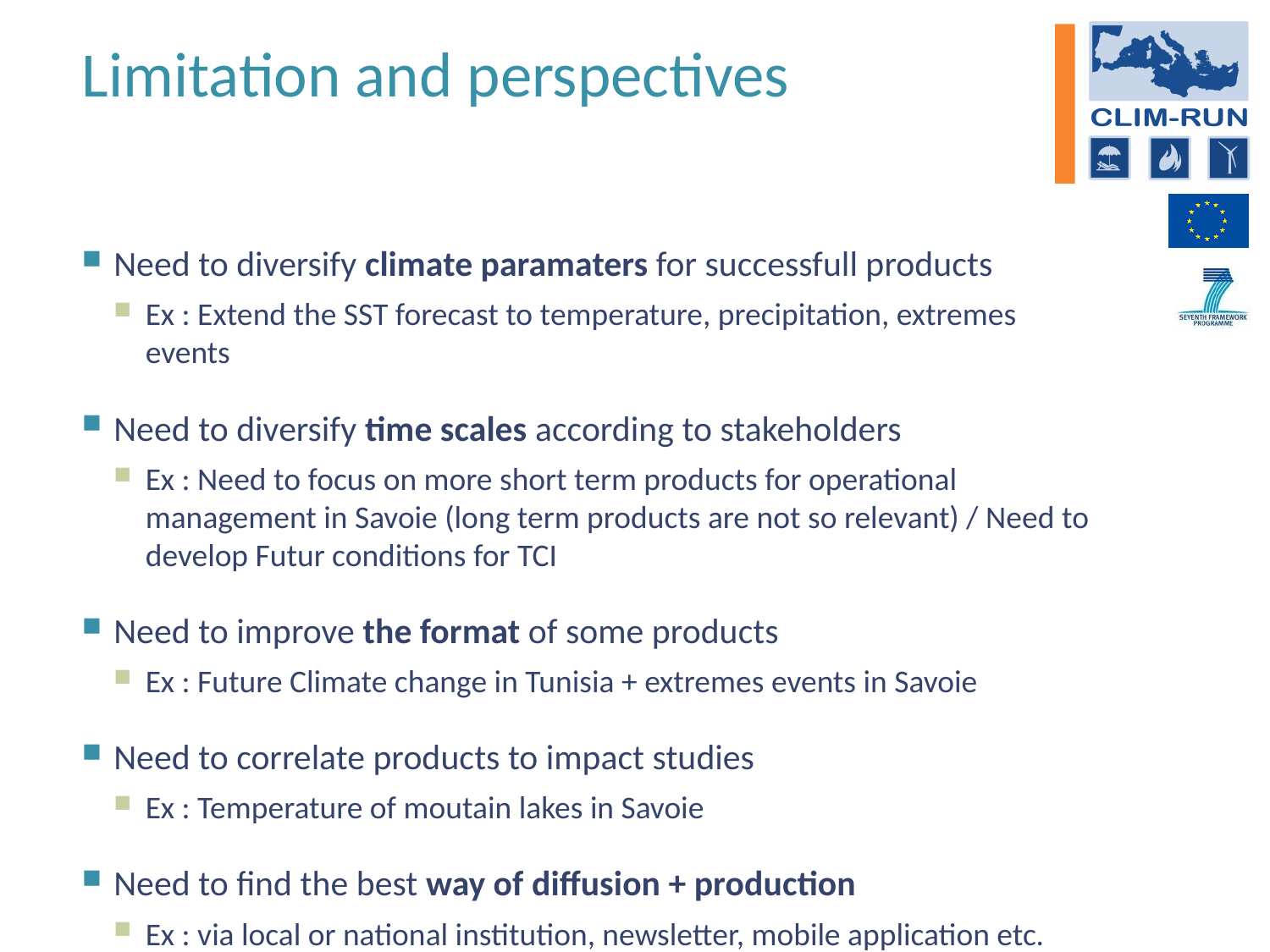

# Limitation and perspectives

Need to diversify climate paramaters for successfull products
Ex : Extend the SST forecast to temperature, precipitation, extremes events
Need to diversify time scales according to stakeholders
Ex : Need to focus on more short term products for operational management in Savoie (long term products are not so relevant) / Need to develop Futur conditions for TCI
Need to improve the format of some products
Ex : Future Climate change in Tunisia + extremes events in Savoie
Need to correlate products to impact studies
Ex : Temperature of moutain lakes in Savoie
Need to find the best way of diffusion + production
Ex : via local or national institution, newsletter, mobile application etc.